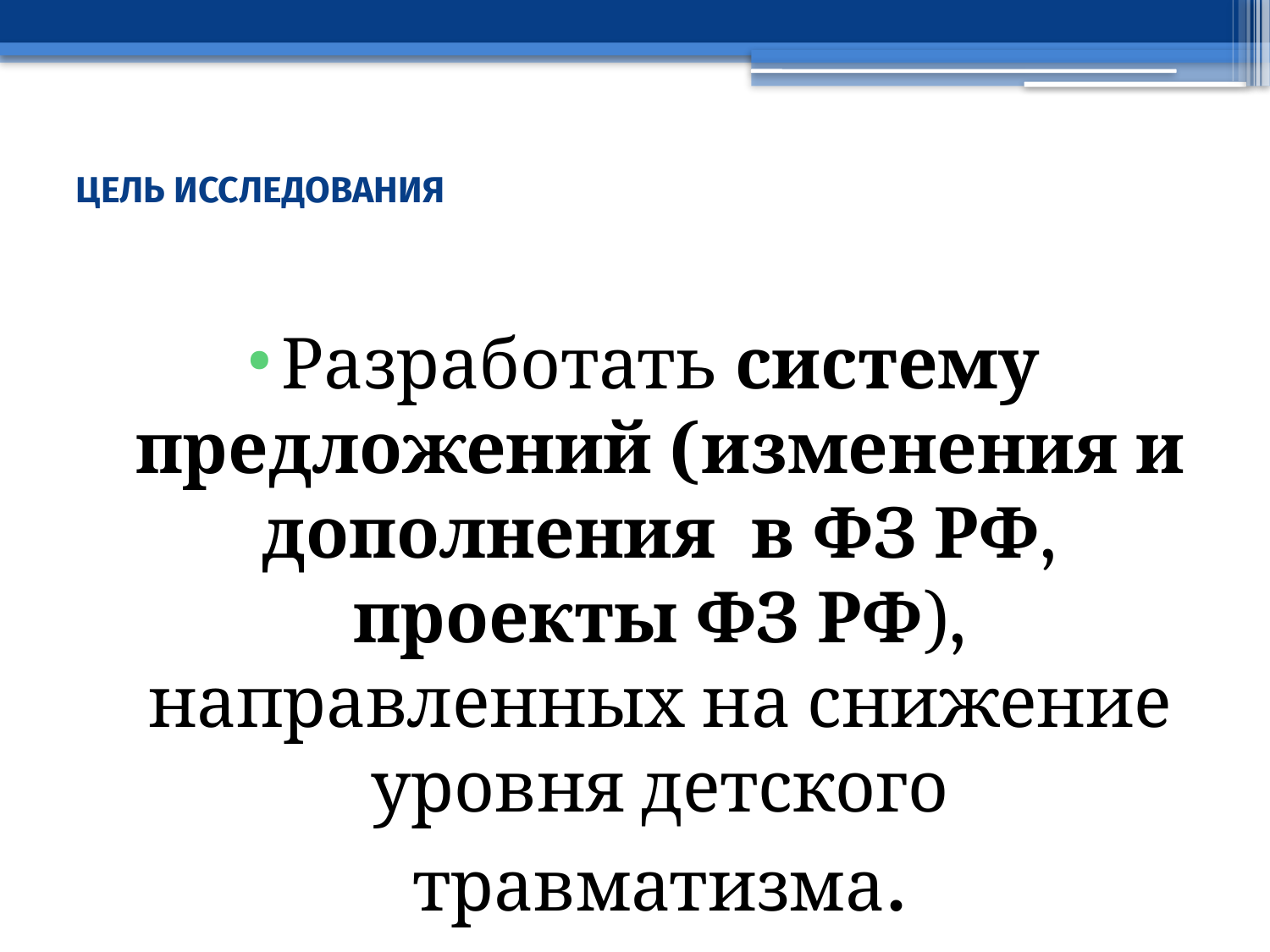

# ЦЕЛЬ ИССЛЕДОВАНИЯ
Разработать систему предложений (изменения и дополнения  в ФЗ РФ, проекты ФЗ РФ), направленных на снижение уровня детского травматизма.